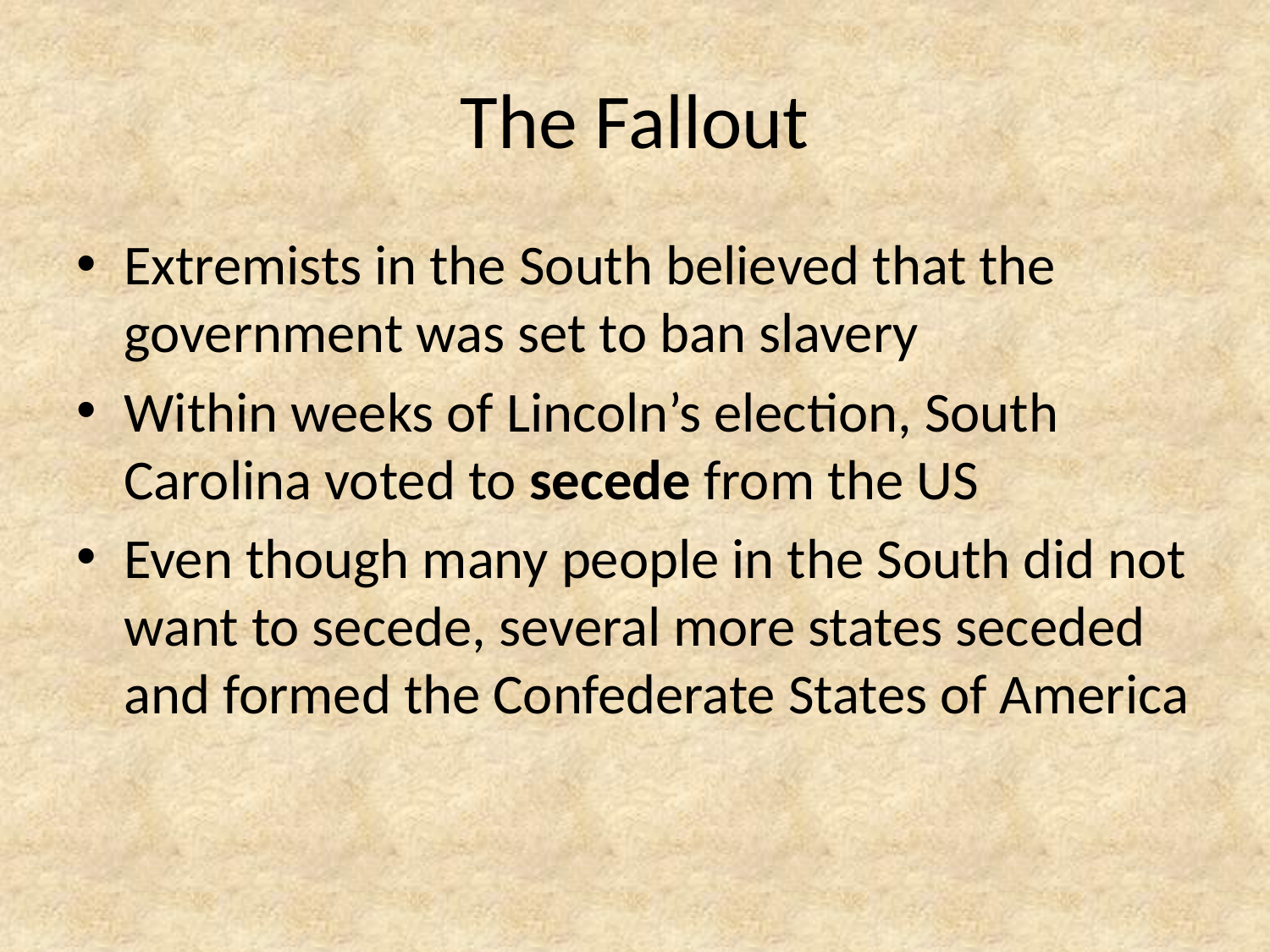

# The Fallout
Extremists in the South believed that the government was set to ban slavery
Within weeks of Lincoln’s election, South Carolina voted to secede from the US
Even though many people in the South did not want to secede, several more states seceded and formed the Confederate States of America